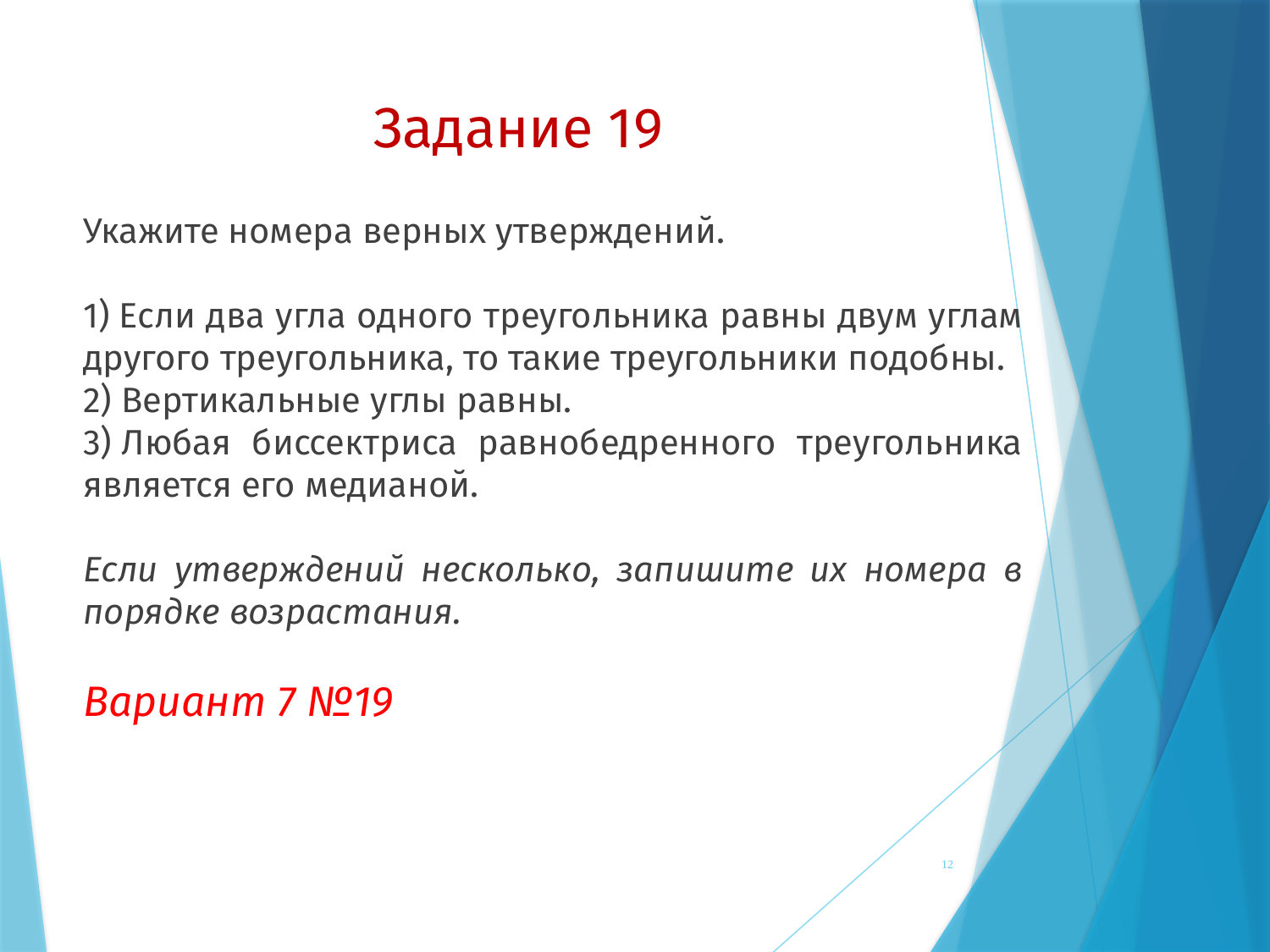

# Задание 19
Укажите номера верных утверждений.

1)  Если два угла одного треугольника равны двум углам другого треугольника, то такие треугольники подобны.
2)  Вертикальные углы равны.
3)  Любая биссектриса равнобедренного треугольника является его медианой.

Если утверждений несколько, запишите их номера в порядке возрастания.

Вариант 7 №19

12